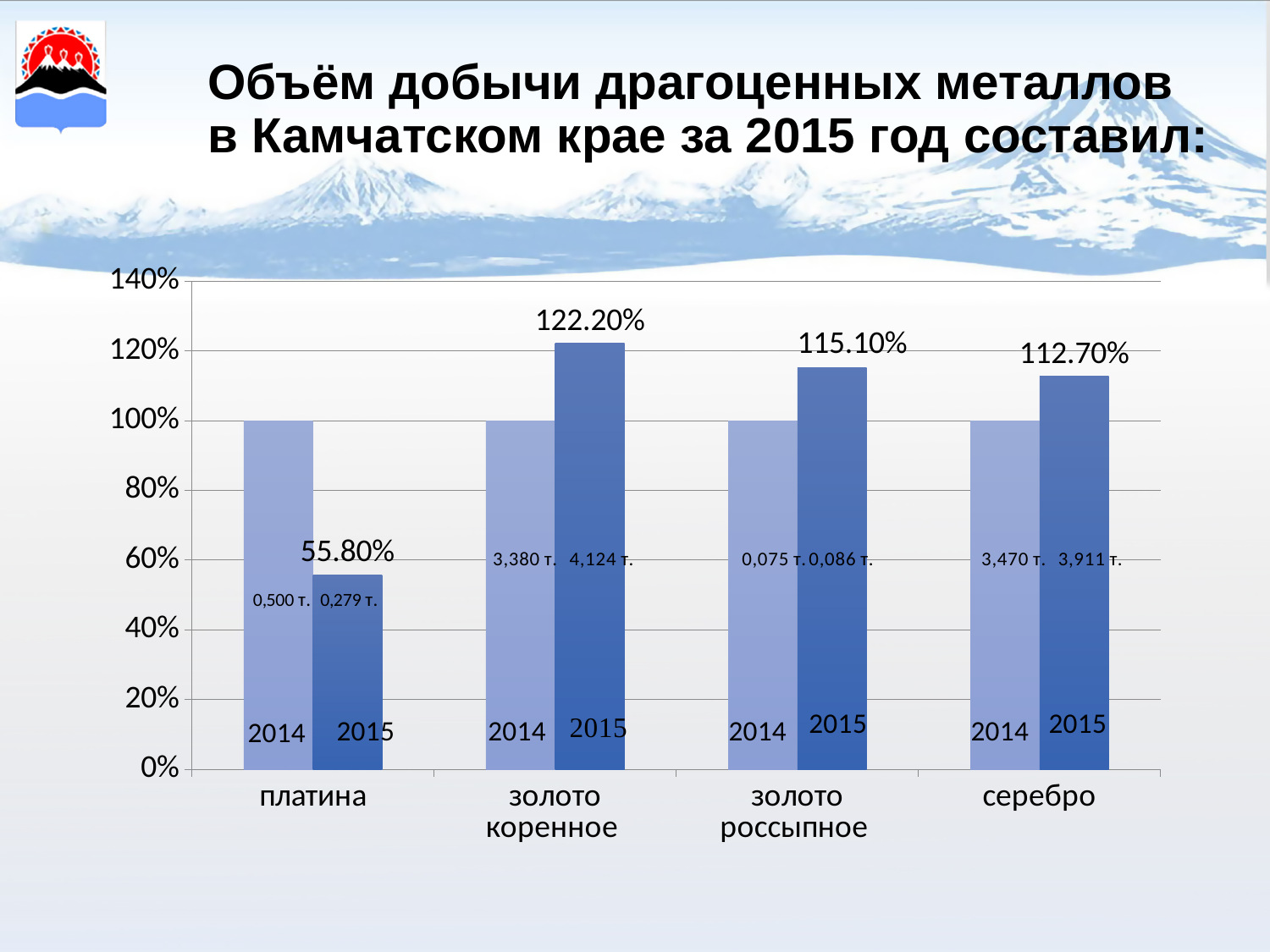

# Объём добычи драгоценных металлов в Камчатском крае за 2015 год составил:

### Chart

| Category | 2014 | 2015 |
|---|---|---|
| платина | 1.0 | 0.558 |
| золото коренное  | 1.0 | 1.222 |
| золото россыпное  | 1.0 | 1.151 |
| серебро | 1.0 | 1.127 |